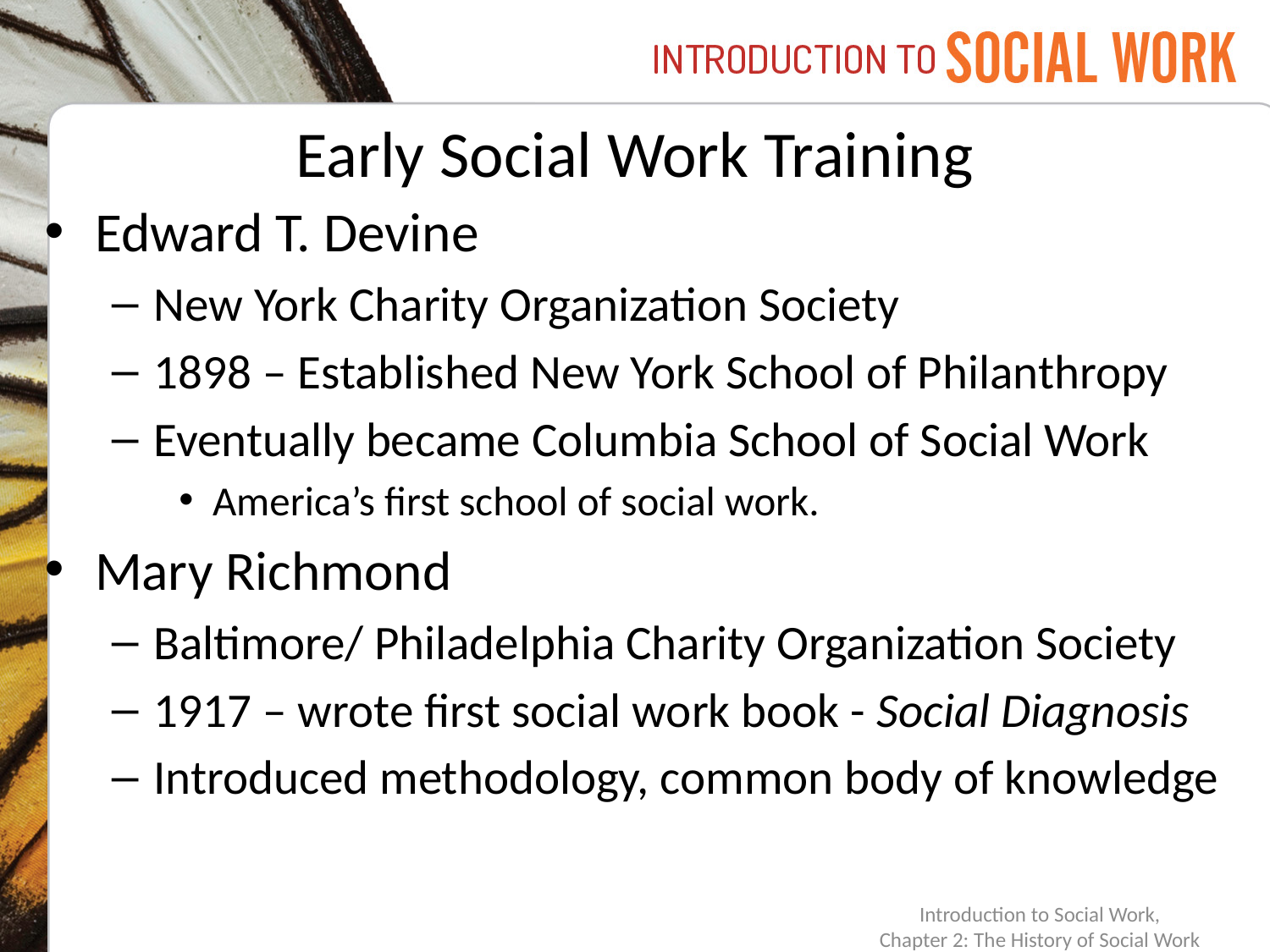

# Early Social Work Training
Edward T. Devine
New York Charity Organization Society
1898 – Established New York School of Philanthropy
Eventually became Columbia School of Social Work
America’s first school of social work.
Mary Richmond
Baltimore/ Philadelphia Charity Organization Society
1917 – wrote first social work book - Social Diagnosis
Introduced methodology, common body of knowledge

Introduction to Social Work,
Chapter 2: The History of Social Work